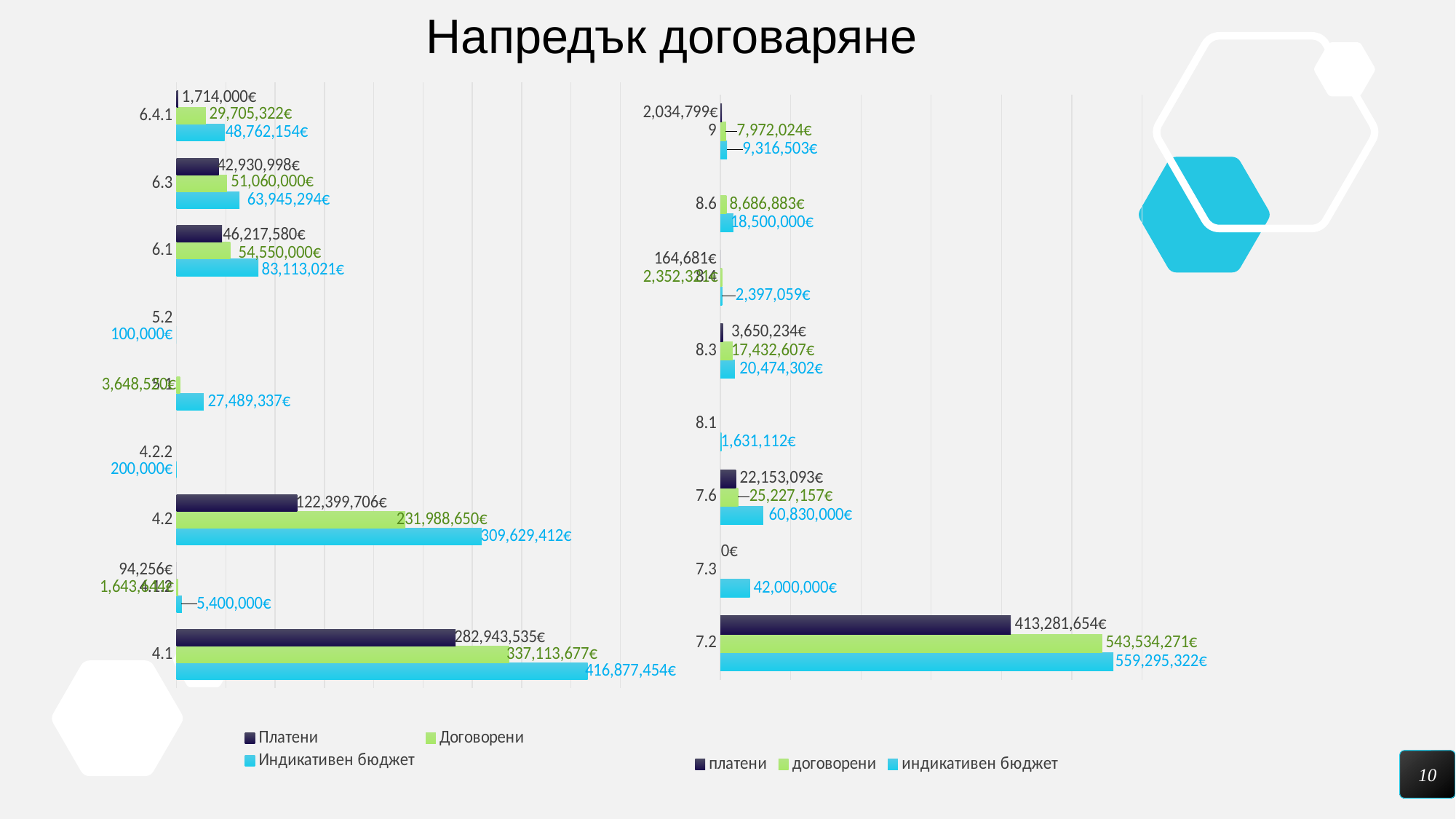

Напредък договаряне

### Chart:

| Category | Индикативен бюджет | Договорени | Платени |
|---|---|---|---|
| 4.1 | 416877453.700988 | 337113677.1 | 282943534.62 |
| 4.1.2 | 5399999.9976 | 1643644.22 | 94256.4 |
| 4.2 | 309629411.77 | 231988649.7 | 122399706.12999998 |
| 4.2.2 | 200000.0 | 0.0 | 0.0 |
| 5.1 | 27489337.0 | 3648519.94 | 0.0 |
| 5.2 | 100000.0 | 0.0 | 0.0 |
| 6.1 | 83113021.1111111 | 54550000.0 | 46217579.8 |
| 6.3 | 63945294.1176471 | 51060000.0 | 42930997.650000006 |
| 6.4.1 | 48762154.11764706 | 29705322.44 | 1713999.56 |

### Chart

| Category | индикативен бюджет | договорени | платени |
|---|---|---|---|
| 7.2 | 559295322.3529412 | 543534270.93 | 413281654.29 |
| 7.3 | 42000000.0 | None | 0.0 |
| 7.6 | 60830000.0 | 25227157.26 | 22153093.11000001 |
| 8.1 | 1631112.0 | None | None |
| 8.3 | 20474302.352941178 | 17432606.96 | 3650233.5 |
| 8.4 | 2397058.823529412 | 2352321.45 | 164680.72 |
| 8.6 | 18500000.0 | 8686882.8 | None |
| 9 | 9316503.0 | 7972023.52 | 2034798.7599999998 |
10